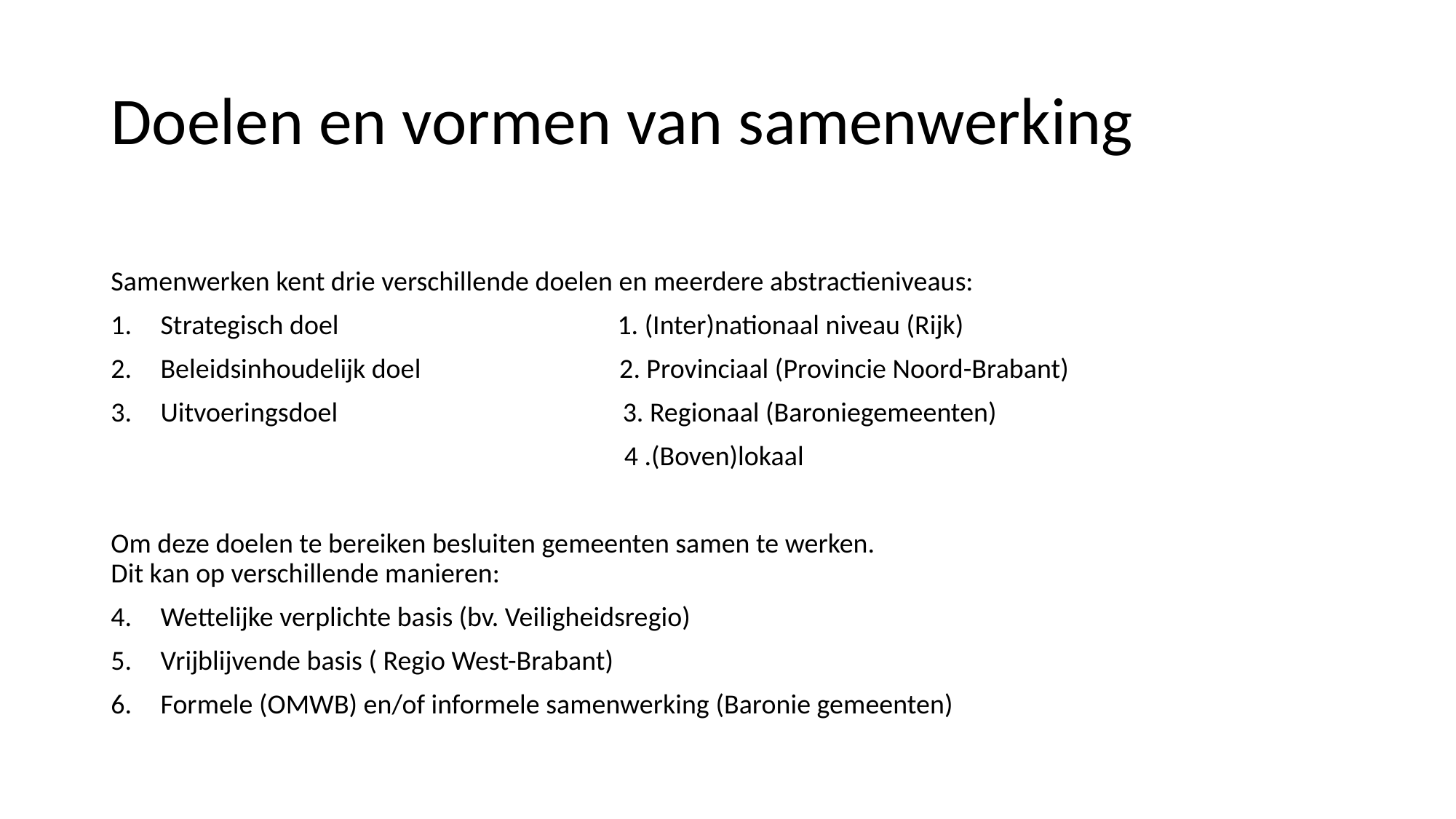

# Doelen en vormen van samenwerking

Samenwerken kent drie verschillende doelen en meerdere abstractieniveaus:
Strategisch doel                                             1. (Inter)nationaal niveau (Rijk)
Beleidsinhoudelijk doel                                2. Provinciaal (Provincie Noord-Brabant)
Uitvoeringsdoel                                              3. Regionaal (Baroniegemeenten)
                                                                                   4 .(Boven)lokaal

Om deze doelen te bereiken besluiten gemeenten samen te werken.
Dit kan op verschillende manieren:
Wettelijke verplichte basis (bv. Veiligheidsregio)
Vrijblijvende basis ( Regio West-Brabant)
Formele (OMWB) en/of informele samenwerking (Baronie gemeenten)